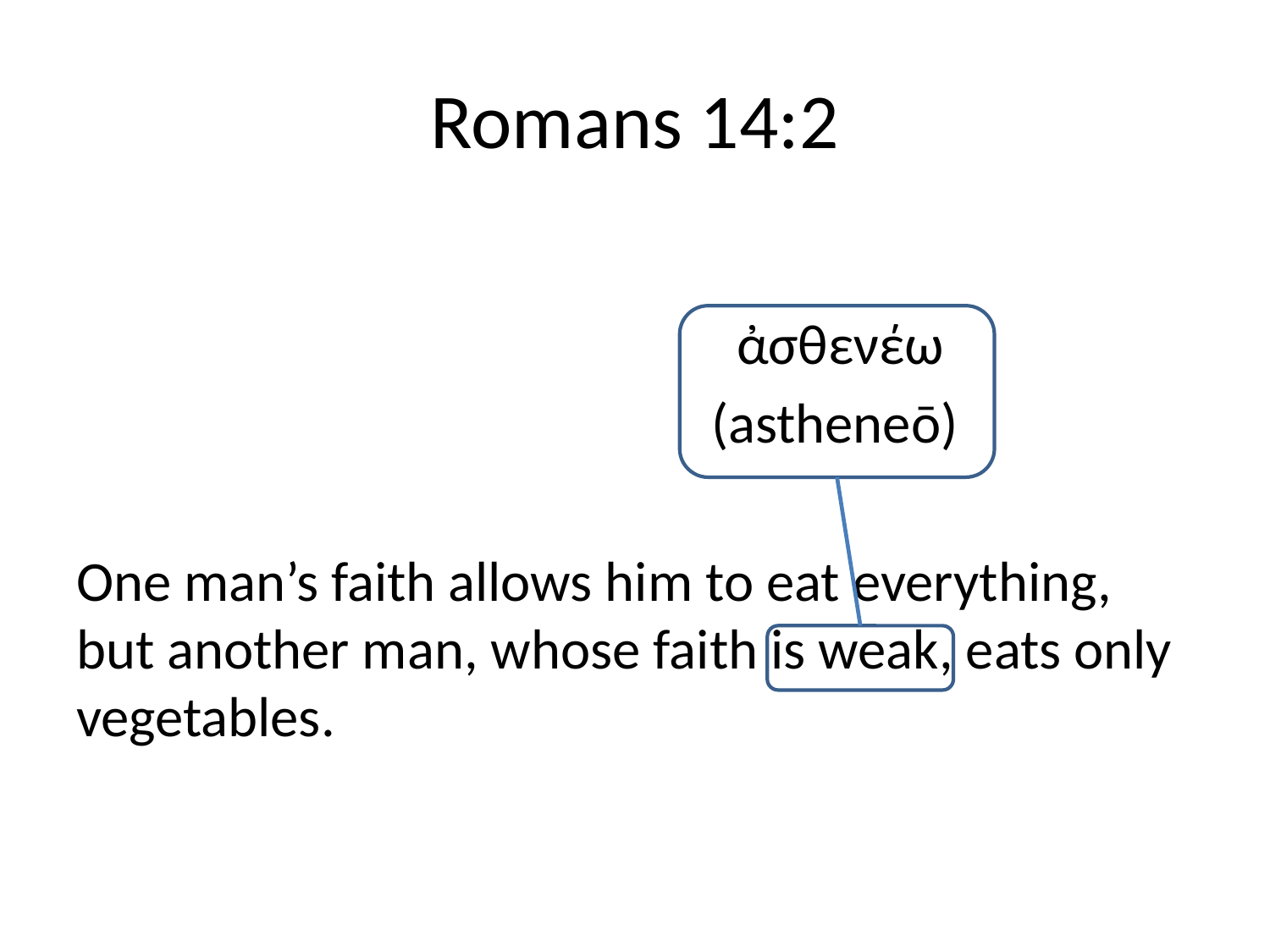

# Romans 14:2

					  ἀσθενέω
					(astheneō)

One man’s faith allows him to eat everything, but another man, whose faith is weak, eats only vegetables.